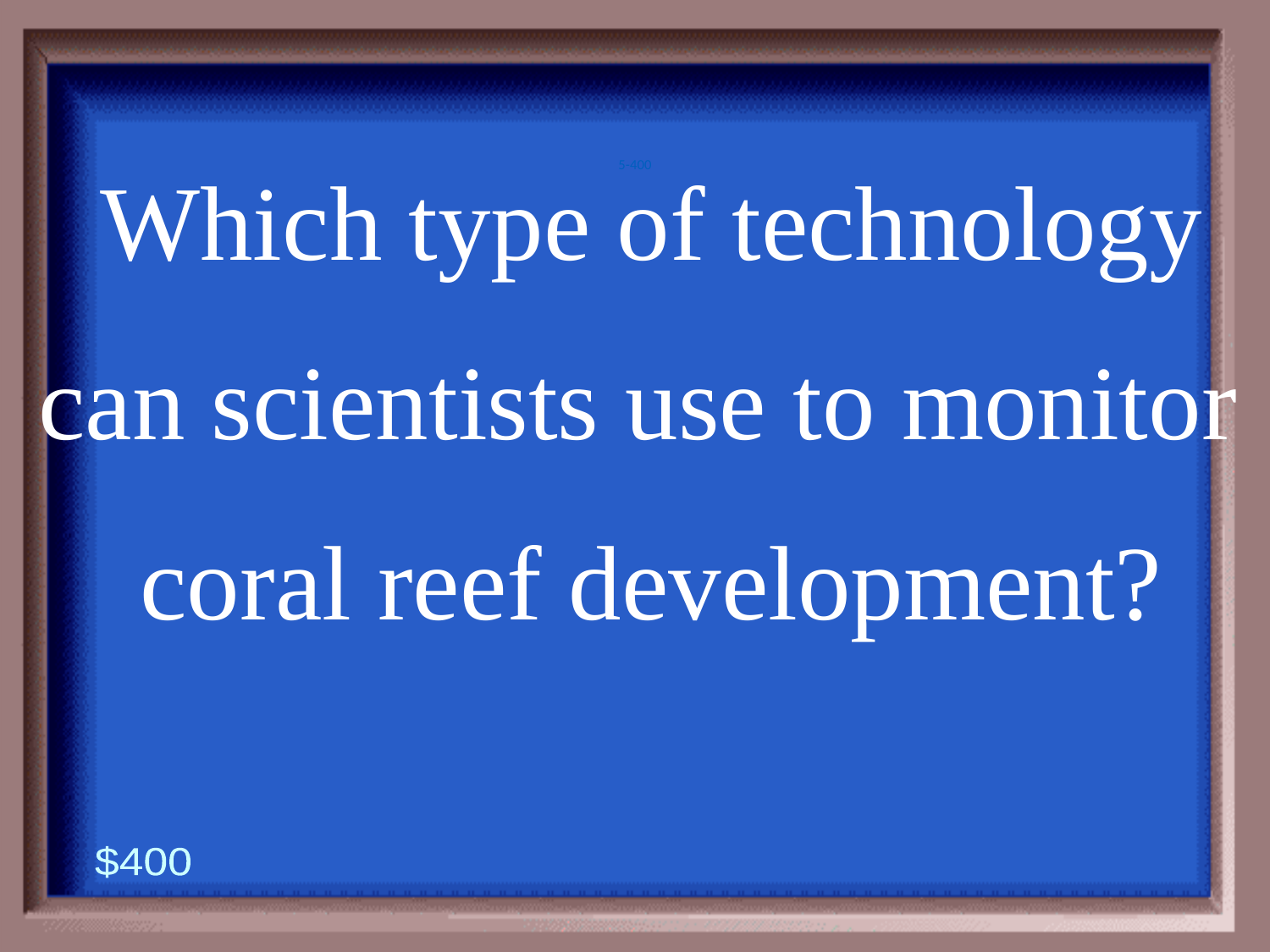

5-400
Which type of technology
can scientists use to monitor
coral reef development?
$400